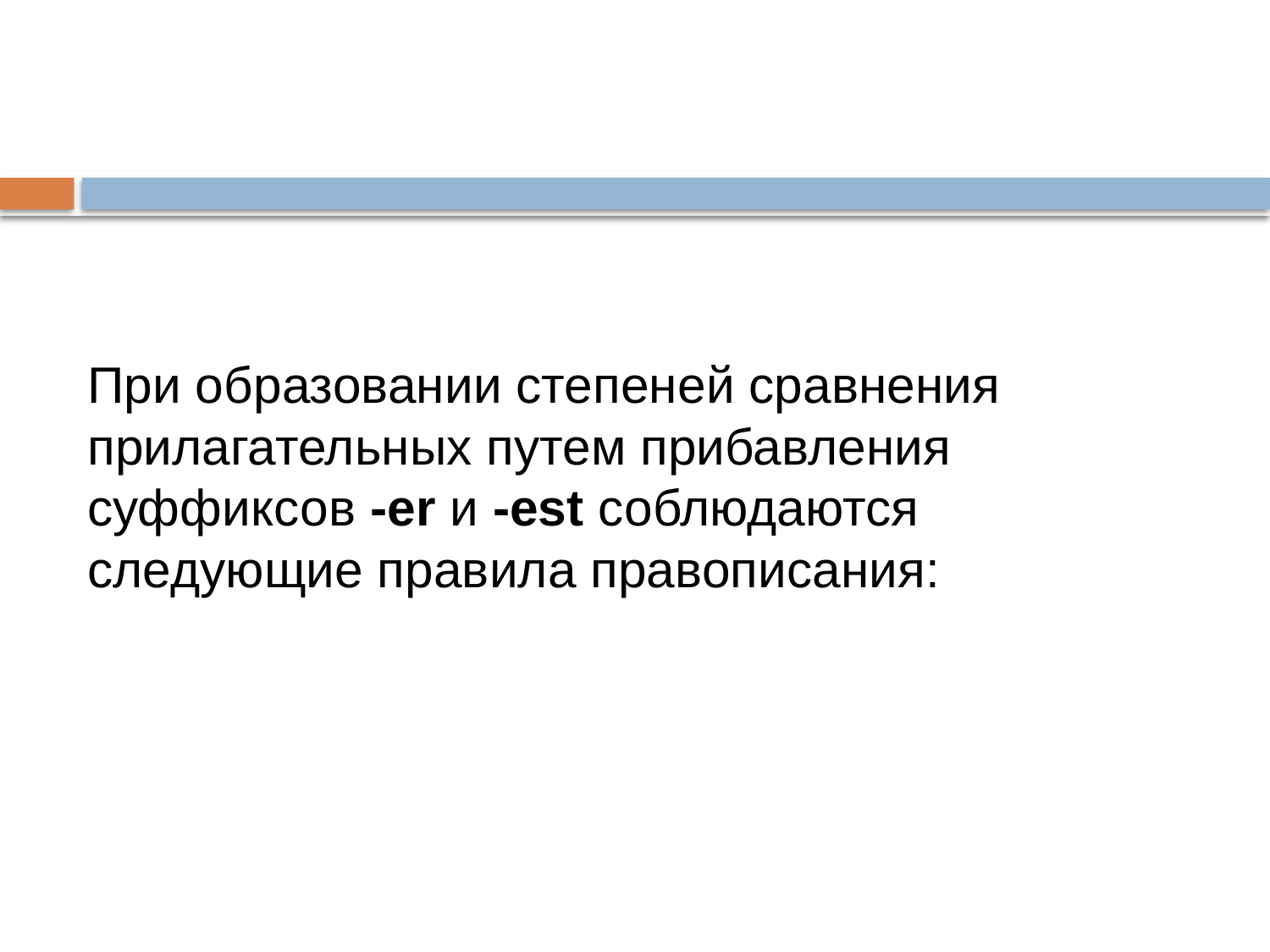

При образовании степеней сравнения прилагательных путем прибавления суффиксов -еr и -est соблюдаются следующие правила правописания: